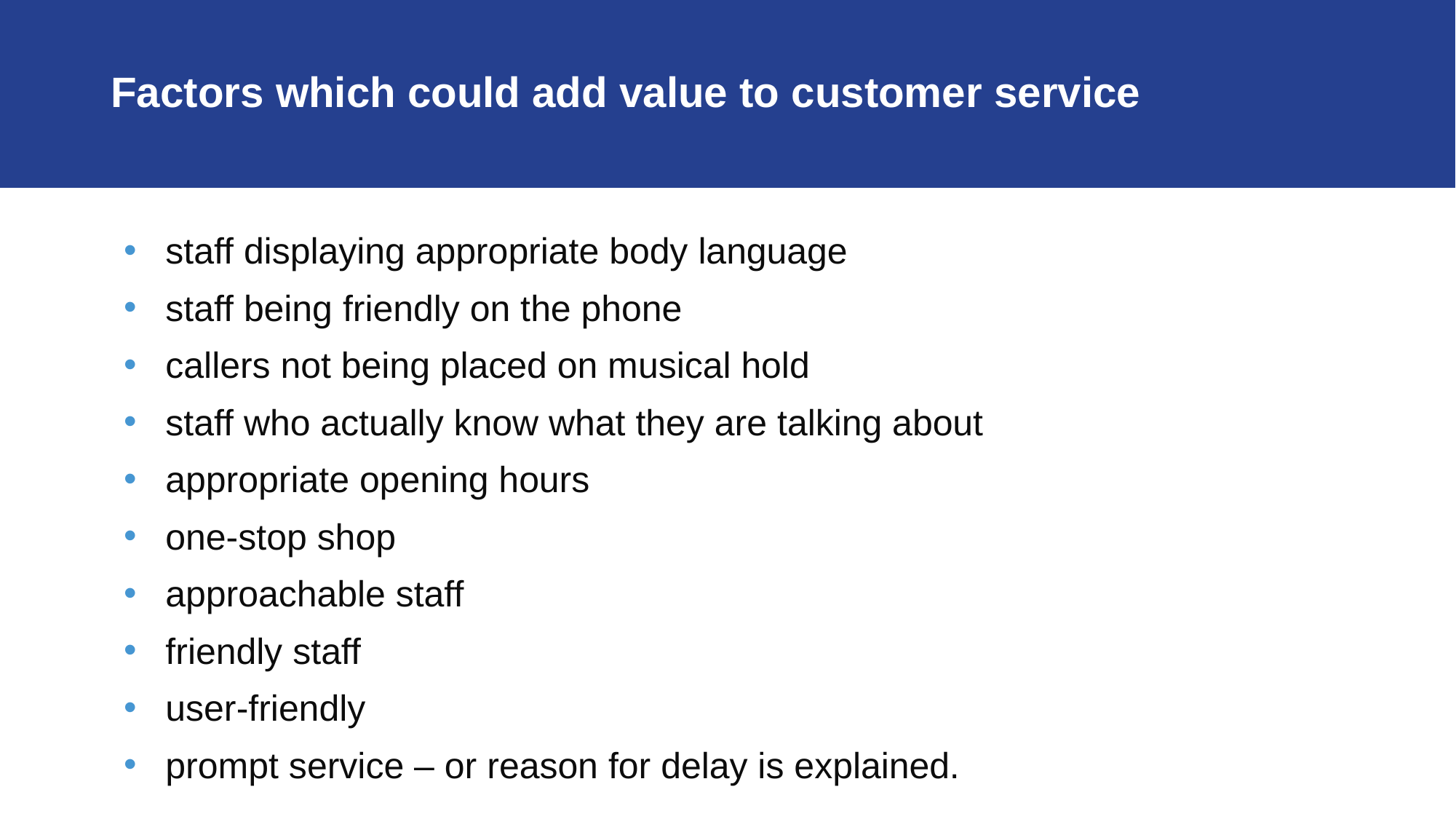

# Factors which could add value to customer service
staff displaying appropriate body language
staff being friendly on the phone
callers not being placed on musical hold
staff who actually know what they are talking about
appropriate opening hours
one-stop shop
approachable staff
friendly staff
user-friendly
prompt service – or reason for delay is explained.